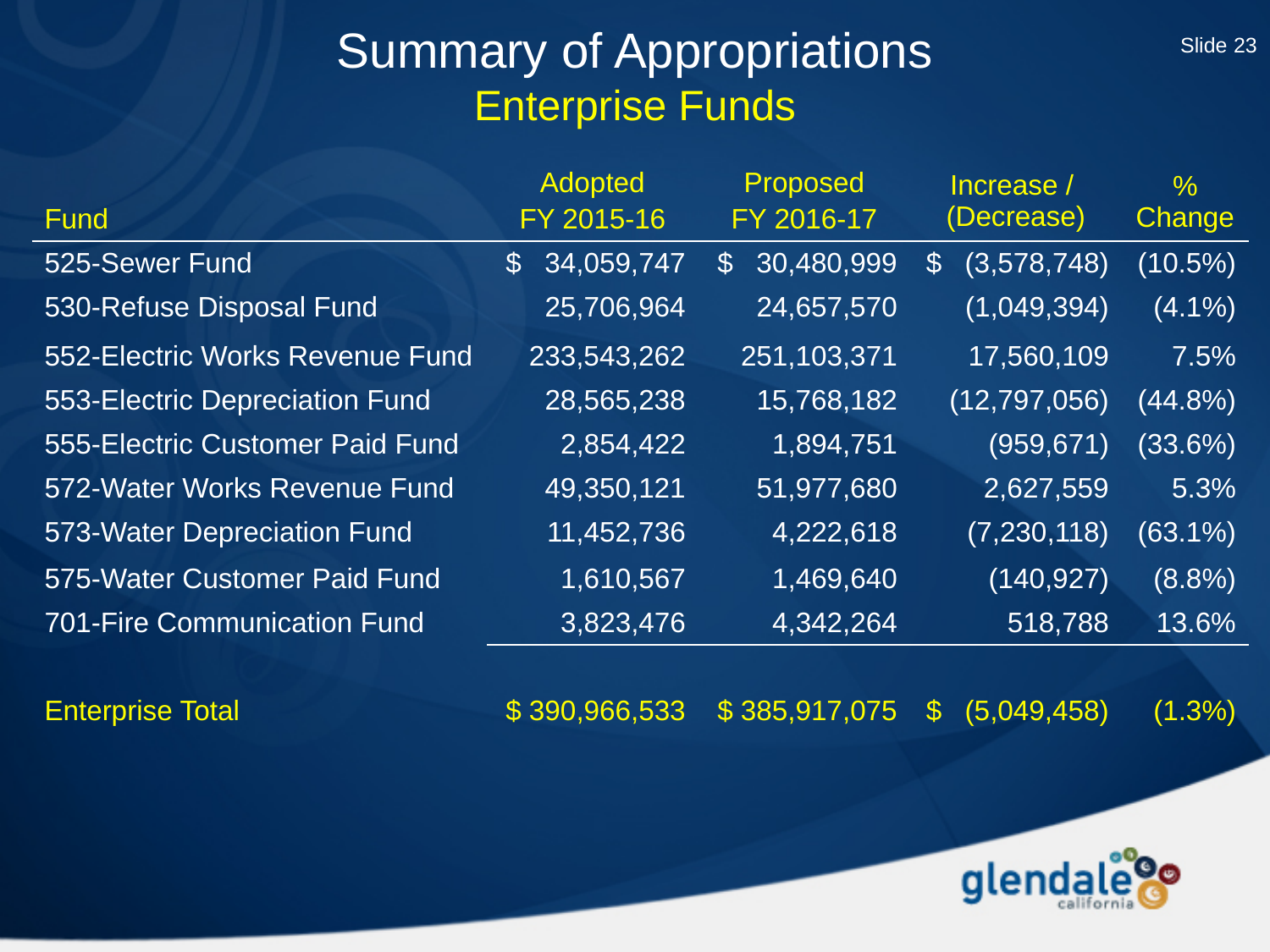

Slide 23
# Summary of Appropriations Enterprise Funds
| Fund | Adopted FY 2015-16 | Proposed FY 2016-17 | Increase / (Decrease) | % Change |
| --- | --- | --- | --- | --- |
| 525-Sewer Fund | $ 34,059,747 | $ 30,480,999 | $ (3,578,748) | (10.5%) |
| 530-Refuse Disposal Fund | 25,706,964 | 24,657,570 | (1,049,394) | (4.1%) |
| 552-Electric Works Revenue Fund | 233,543,262 | 251,103,371 | 17,560,109 | 7.5% |
| 553-Electric Depreciation Fund | 28,565,238 | 15,768,182 | (12,797,056) | (44.8%) |
| 555-Electric Customer Paid Fund | 2,854,422 | 1,894,751 | (959,671) | (33.6%) |
| 572-Water Works Revenue Fund | 49,350,121 | 51,977,680 | 2,627,559 | 5.3% |
| 573-Water Depreciation Fund | 11,452,736 | 4,222,618 | (7,230,118) | (63.1%) |
| 575-Water Customer Paid Fund | 1,610,567 | 1,469,640 | (140,927) | (8.8%) |
| 701-Fire Communication Fund | 3,823,476 | 4,342,264 | 518,788 | 13.6% |
|  |  |  |  |  |
| Enterprise Total | $ 390,966,533 | $ 385,917,075 | $ (5,049,458) | (1.3%) |